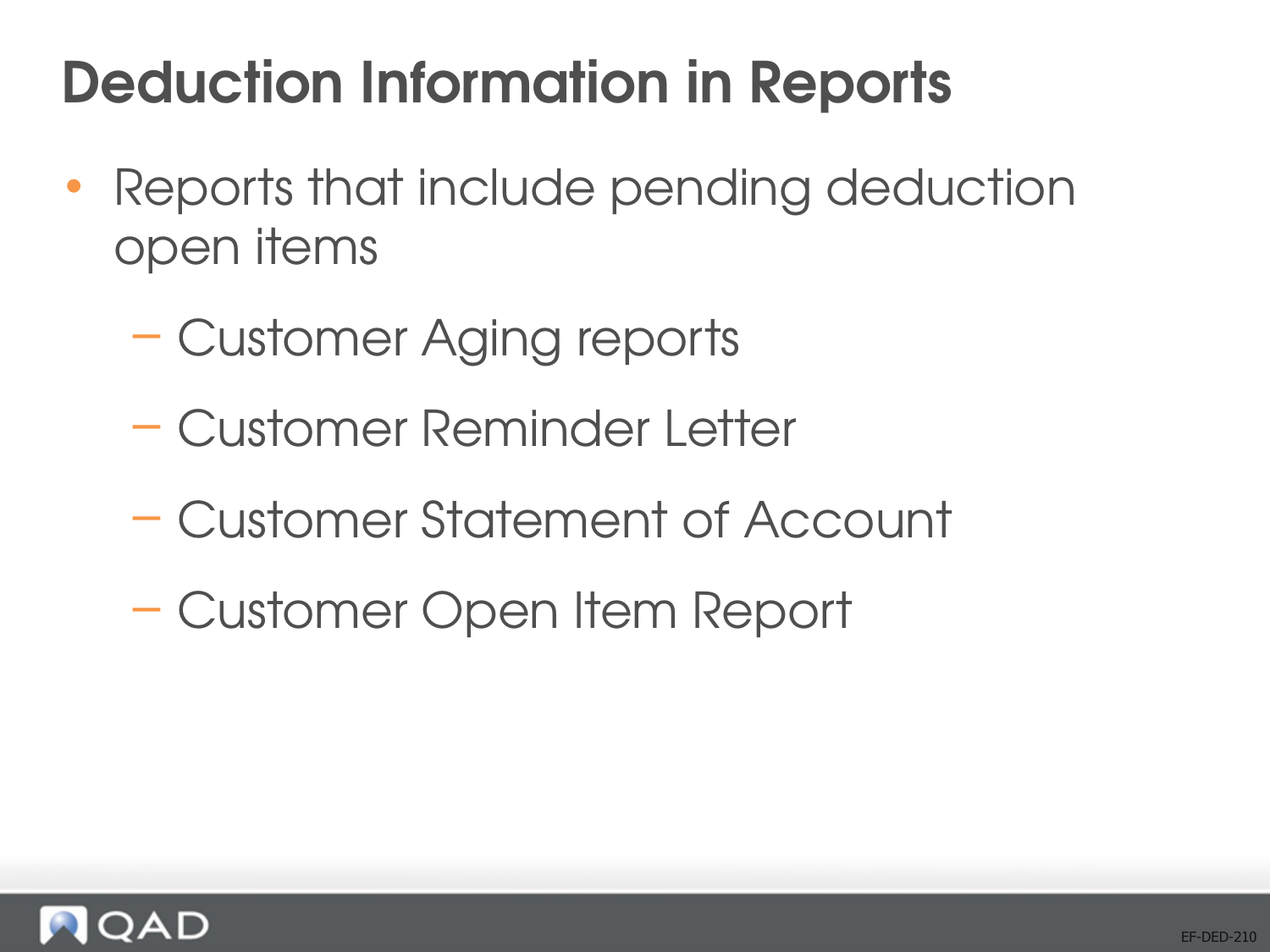

Deduction Information in Reports
Reports that include pending deduction open items
Customer Aging reports
Customer Reminder Letter
Customer Statement of Account
Customer Open Item Report

EF-DED-210